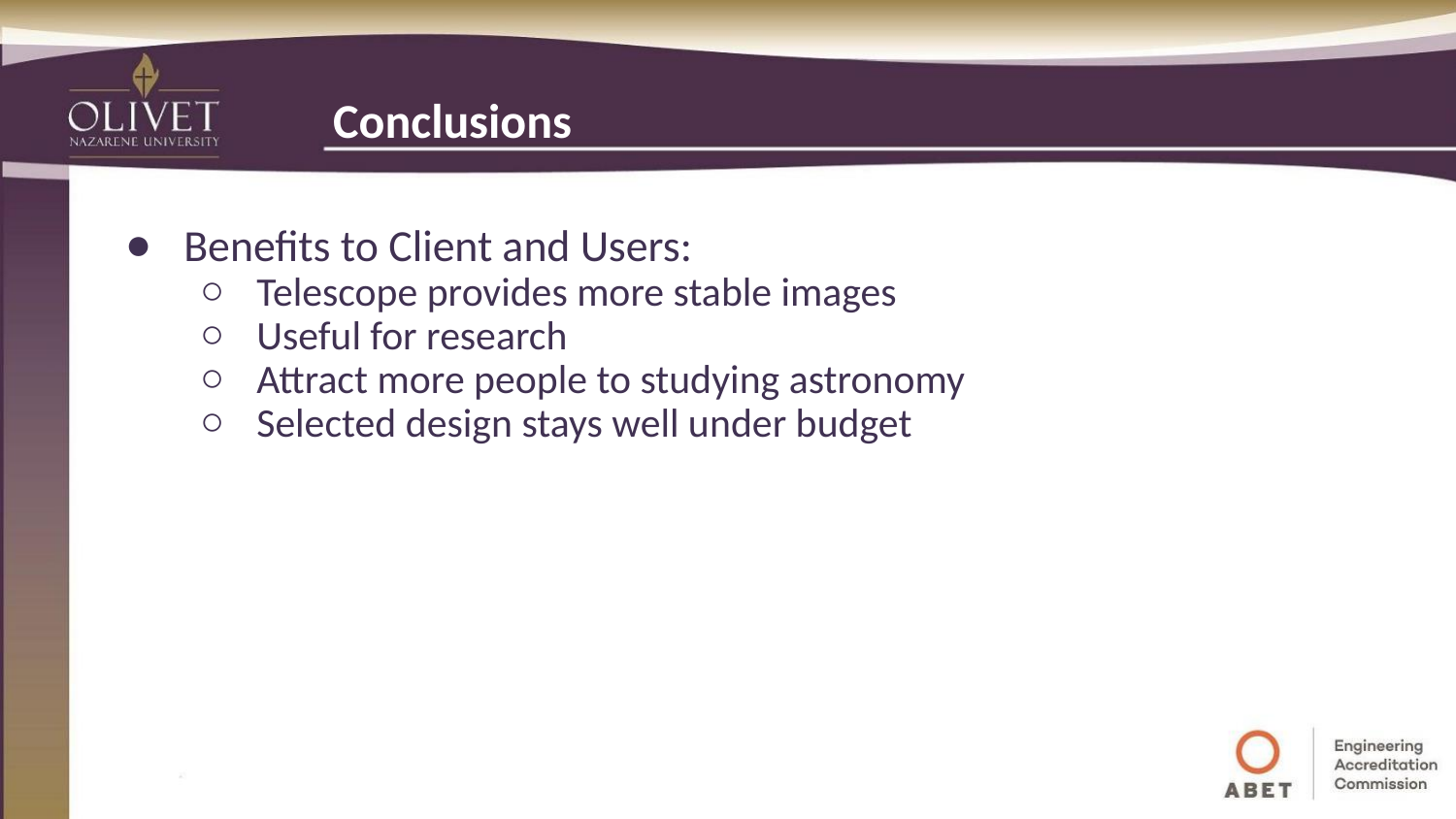

# Conclusions
Benefits to Client and Users:
Telescope provides more stable images
Useful for research
Attract more people to studying astronomy
Selected design stays well under budget